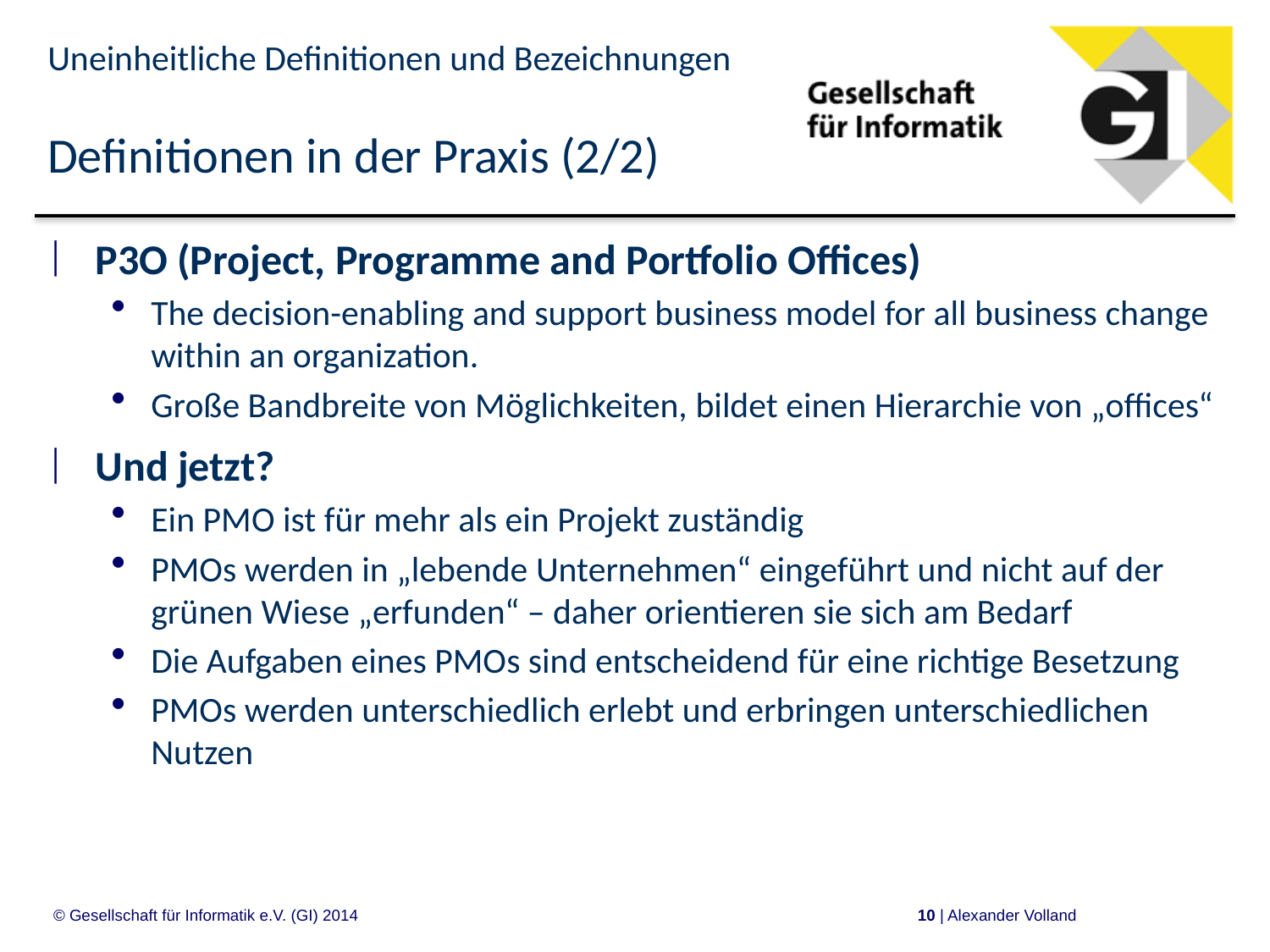

Uneinheitliche Definitionen und Bezeichnungen
Definitionen in der Praxis (2/2)
P3O (Project, Programme and Portfolio Offices)
The decision-enabling and support business model for all business change within an organization.
Große Bandbreite von Möglichkeiten, bildet einen Hierarchie von „offices“
Und jetzt?
Ein PMO ist für mehr als ein Projekt zuständig
PMOs werden in „lebende Unternehmen“ eingeführt und nicht auf der grünen Wiese „erfunden“ – daher orientieren sie sich am Bedarf
Die Aufgaben eines PMOs sind entscheidend für eine richtige Besetzung
PMOs werden unterschiedlich erlebt und erbringen unterschiedlichen Nutzen

© Gesellschaft für Informatik e.V. (GI) 2014
10 | Alexander Volland